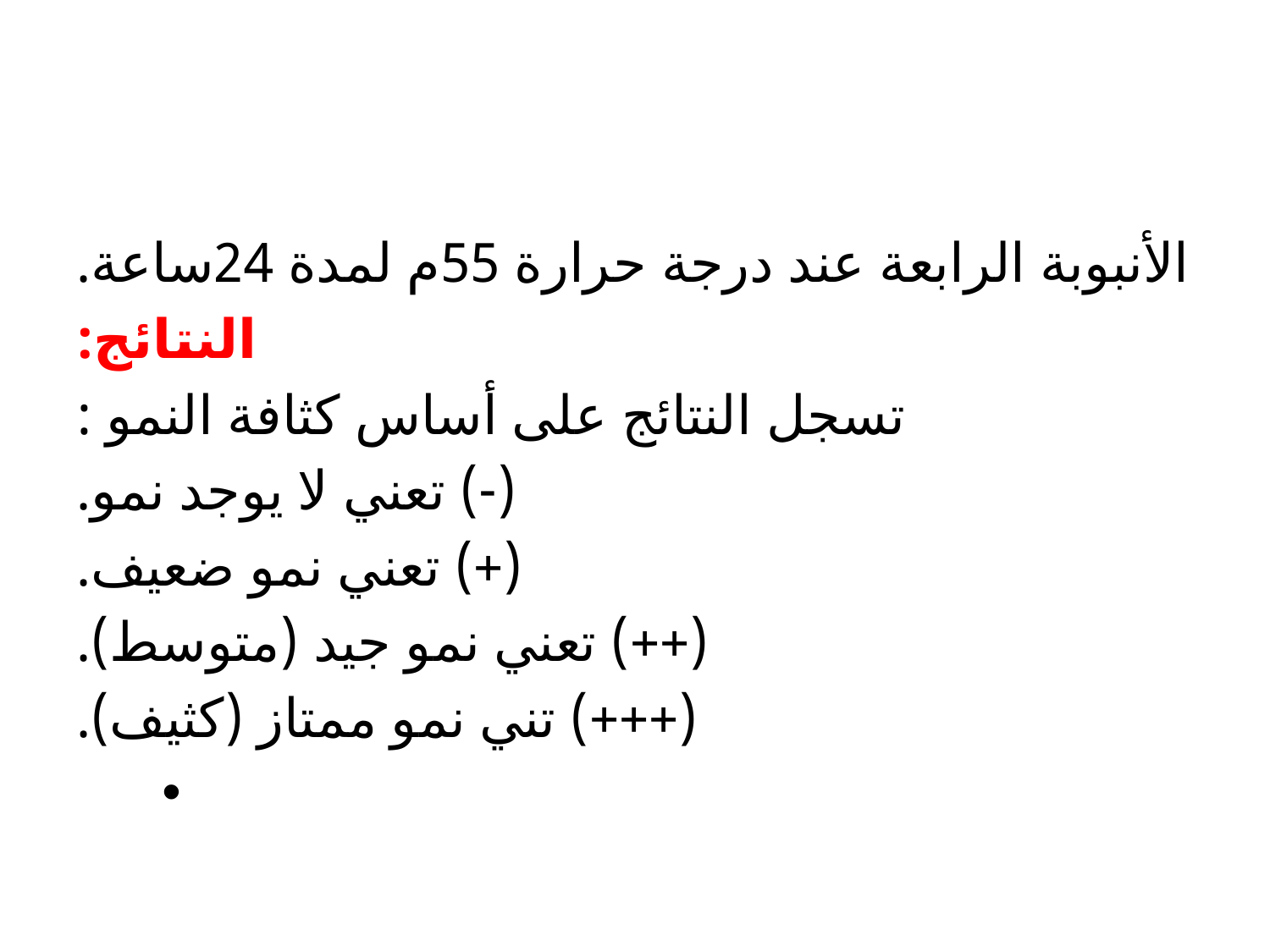

الأنبوبة الرابعة عند درجة حرارة 55م لمدة 24ساعة.
النتائج:
تسجل النتائج على أساس كثافة النمو :
(-) تعني لا يوجد نمو.
(+) تعني نمو ضعيف.
(++) تعني نمو جيد (متوسط).
(+++) تني نمو ممتاز (كثيف).